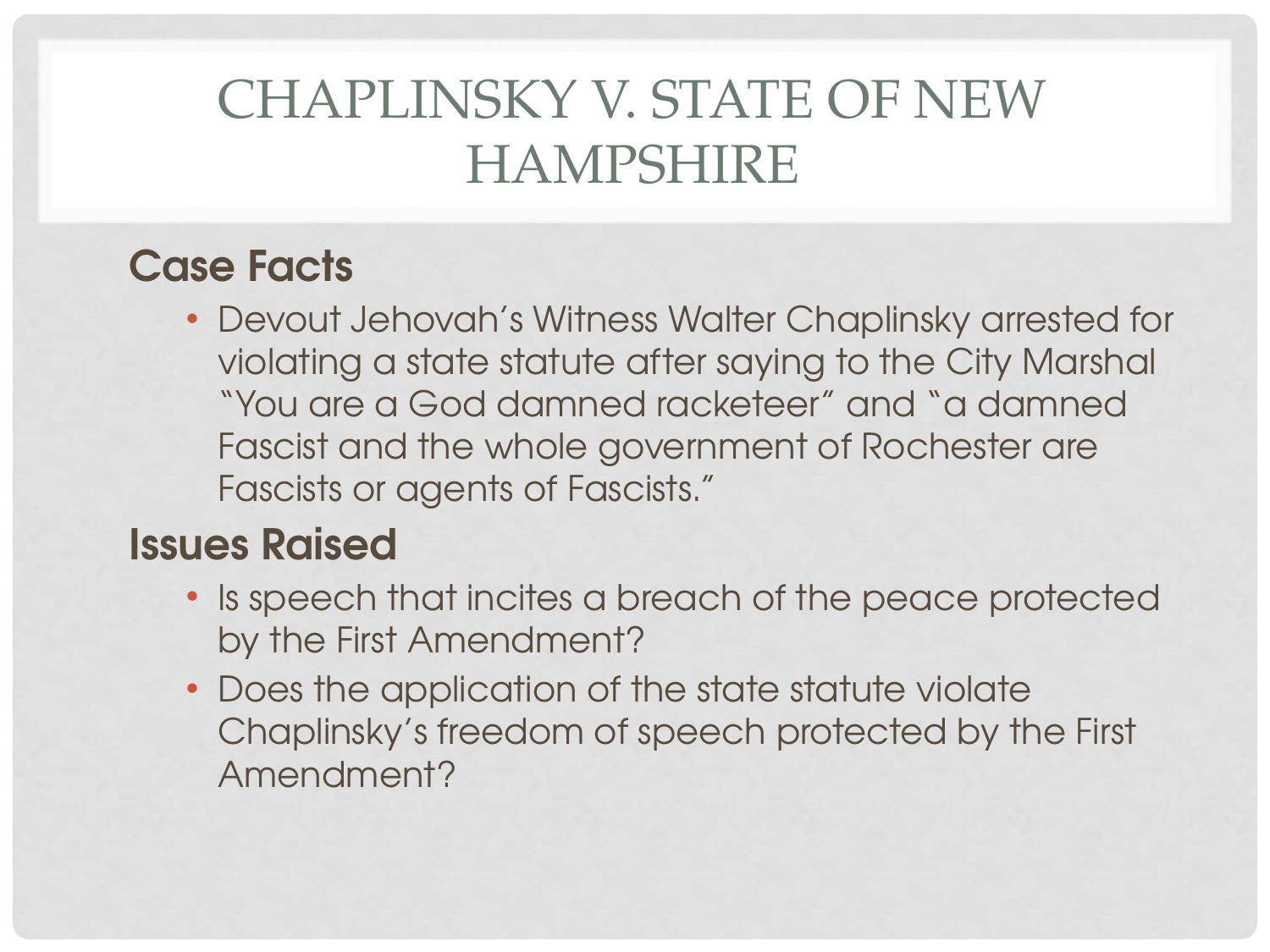

# Chaplinsky v. State of New Hampshire
Case Facts
Devout Jehovah’s Witness Walter Chaplinsky arrested for violating a state statute after saying to the City Marshal “You are a God damned racketeer” and “a damned Fascist and the whole government of Rochester are Fascists or agents of Fascists.”
Issues Raised
Is speech that incites a breach of the peace protected by the First Amendment?
Does the application of the state statute violate Chaplinsky’s freedom of speech protected by the First Amendment?